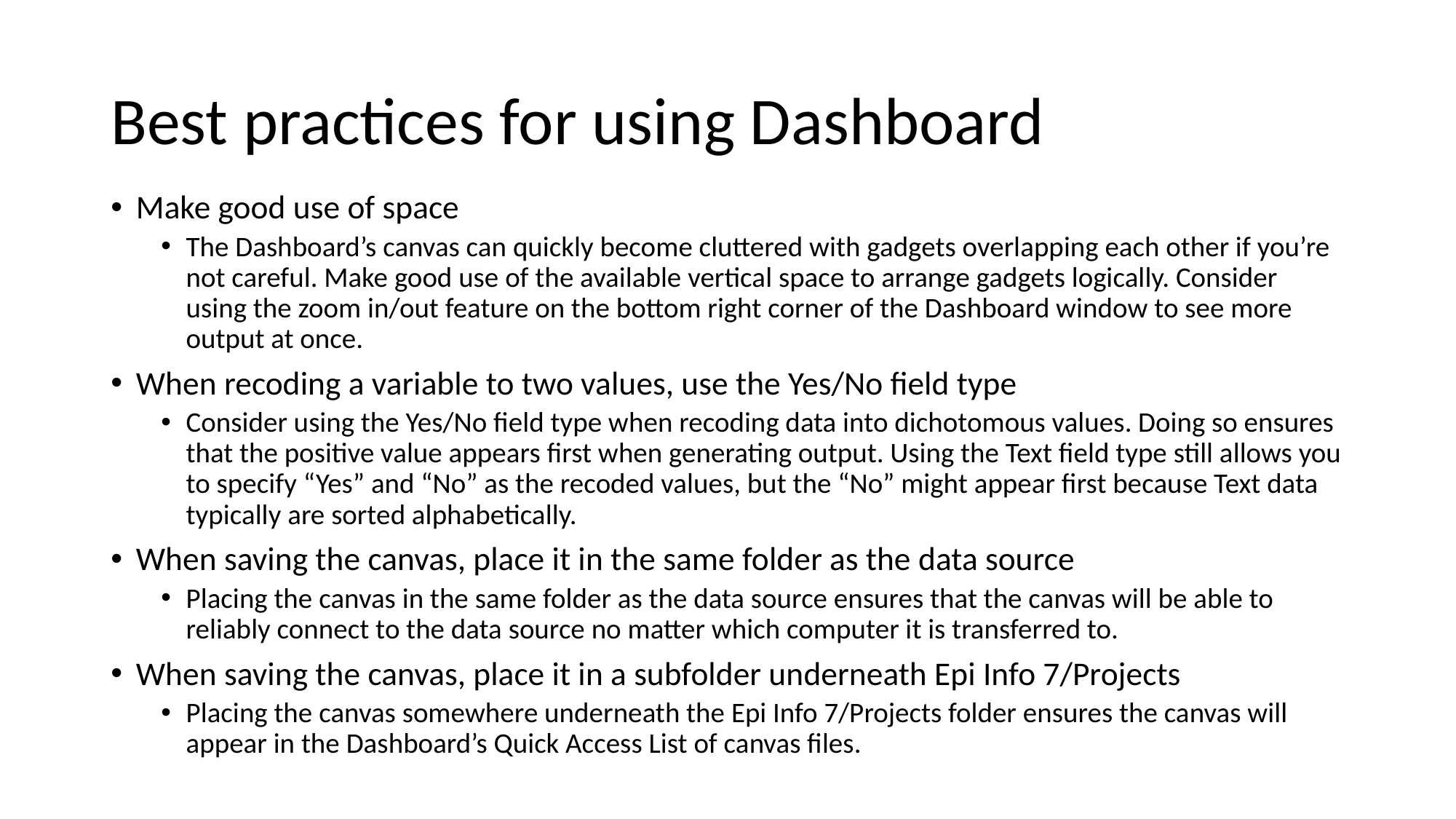

# Best practices for using Dashboard
Make good use of space
The Dashboard’s canvas can quickly become cluttered with gadgets overlapping each other if you’re not careful. Make good use of the available vertical space to arrange gadgets logically. Consider using the zoom in/out feature on the bottom right corner of the Dashboard window to see more output at once.
When recoding a variable to two values, use the Yes/No field type
Consider using the Yes/No field type when recoding data into dichotomous values. Doing so ensures that the positive value appears first when generating output. Using the Text field type still allows you to specify “Yes” and “No” as the recoded values, but the “No” might appear first because Text data typically are sorted alphabetically.
When saving the canvas, place it in the same folder as the data source
Placing the canvas in the same folder as the data source ensures that the canvas will be able to reliably connect to the data source no matter which computer it is transferred to.
When saving the canvas, place it in a subfolder underneath Epi Info 7/Projects
Placing the canvas somewhere underneath the Epi Info 7/Projects folder ensures the canvas will appear in the Dashboard’s Quick Access List of canvas files.